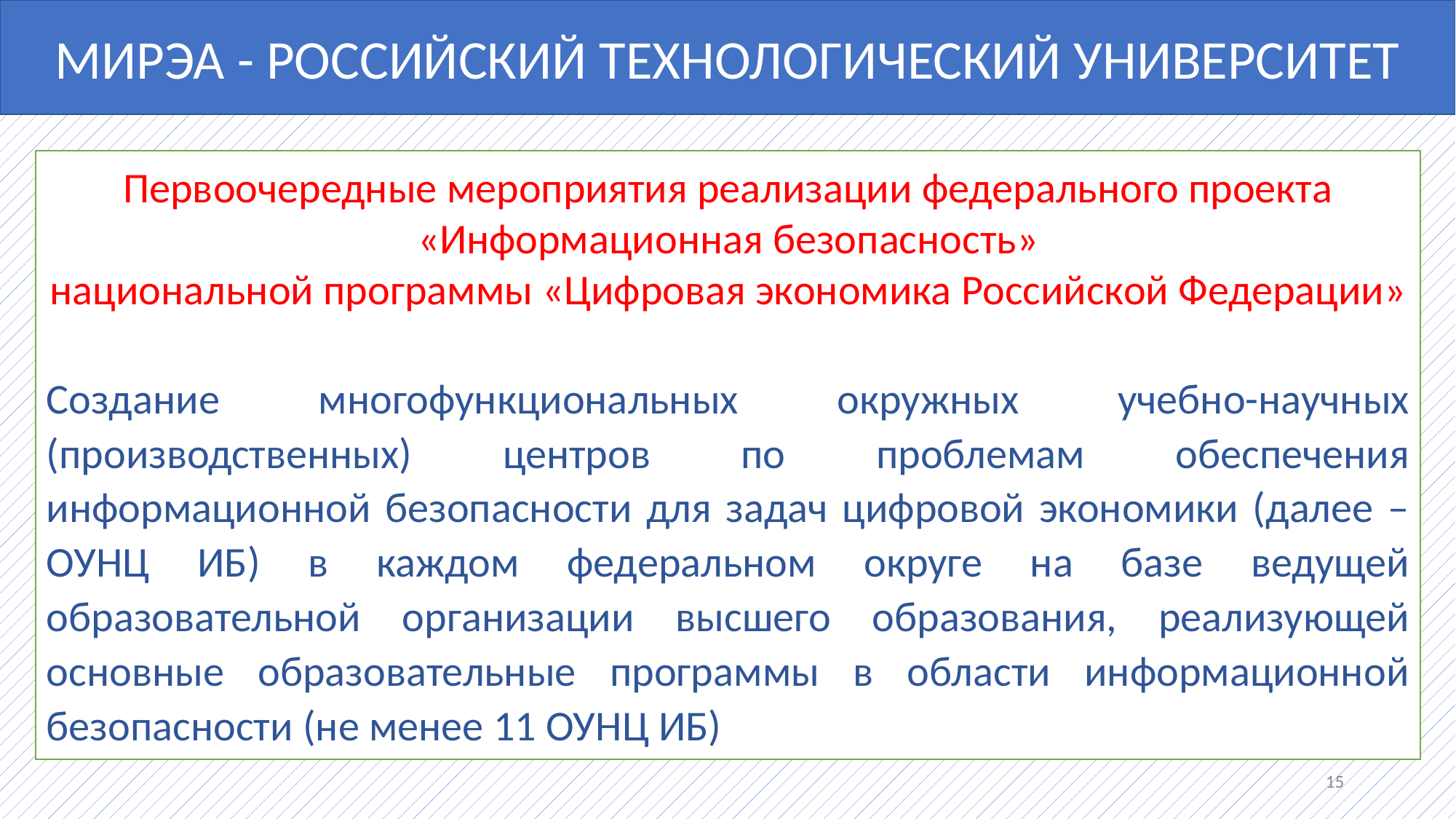

МИРЭА - РОССИЙСКИЙ ТЕХНОЛОГИЧЕСКИЙ УНИВЕРСИТЕТ
Первоочередные мероприятия реализации федерального проекта «Информационная безопасность»
национальной программы «Цифровая экономика Российской Федерации»

Создание многофункциональных окружных учебно-научных (производственных) центров по проблемам обеспечения информационной безопасности для задач цифровой экономики (далее – ОУНЦ ИБ) в каждом федеральном округе на базе ведущей образовательной организации высшего образования, реализующей основные образовательные программы в области информационной безопасности (не менее 11 ОУНЦ ИБ)

15